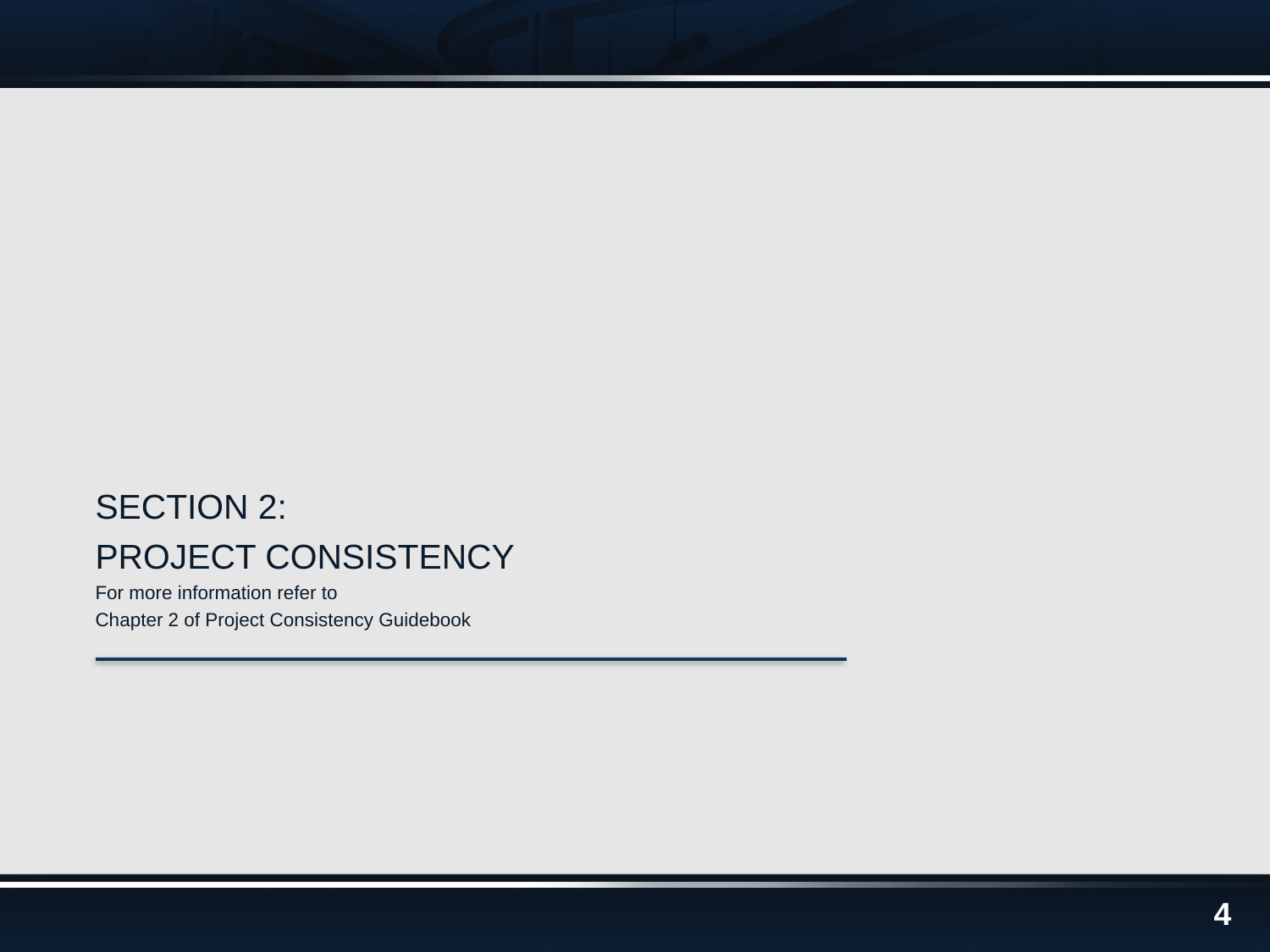

# Section 2: Project Consistency For more information refer to Chapter 2 of Project Consistency Guidebook